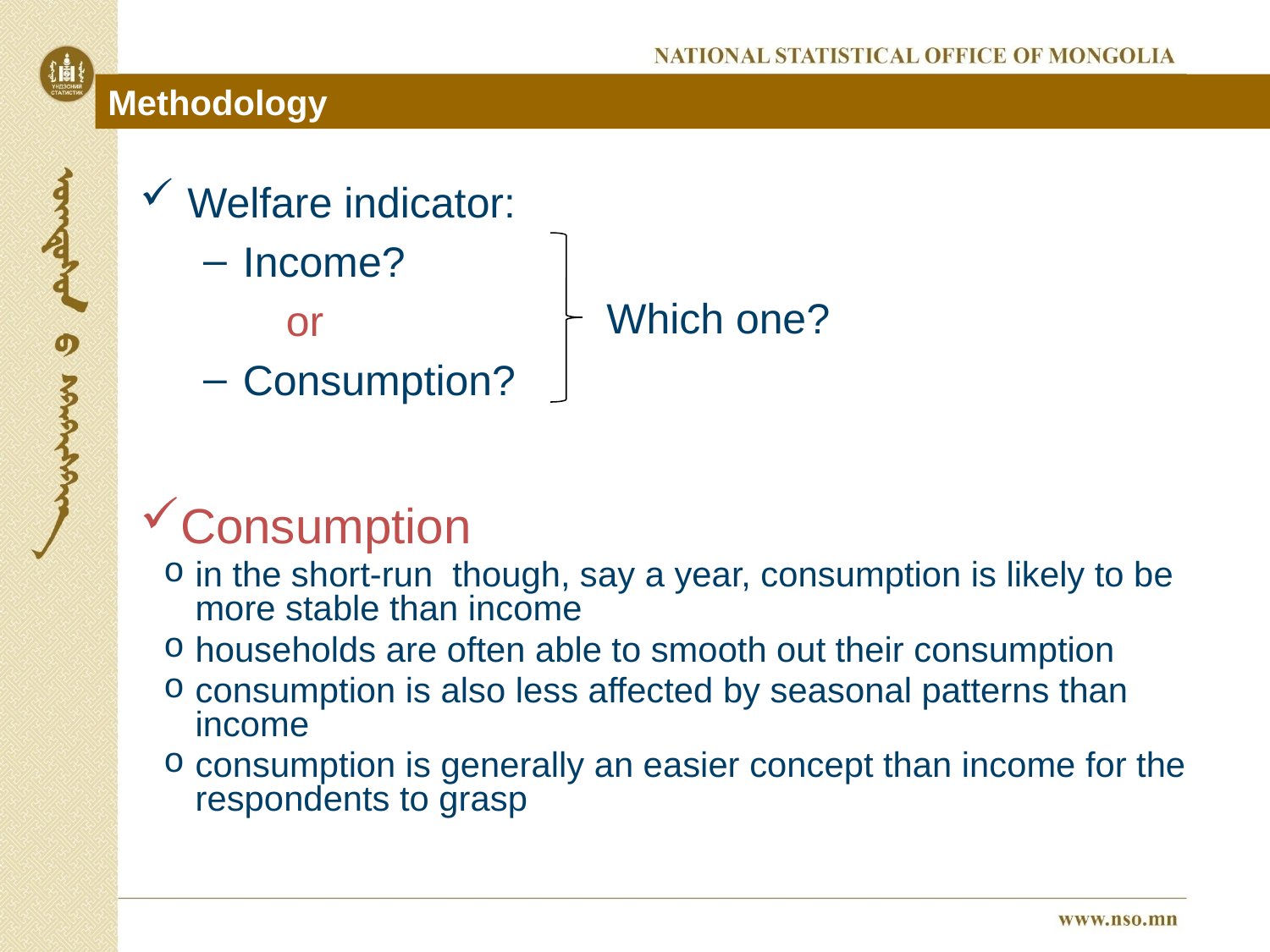

Methodology
Welfare indicator:
Income?
       or
Consumption?

Consumption
in the short-run  though, say a year, consumption is likely to be more stable than income
households are often able to smooth out their consumption
consumption is also less affected by seasonal patterns than income
consumption is generally an easier concept than income for the respondents to grasp

Which one?